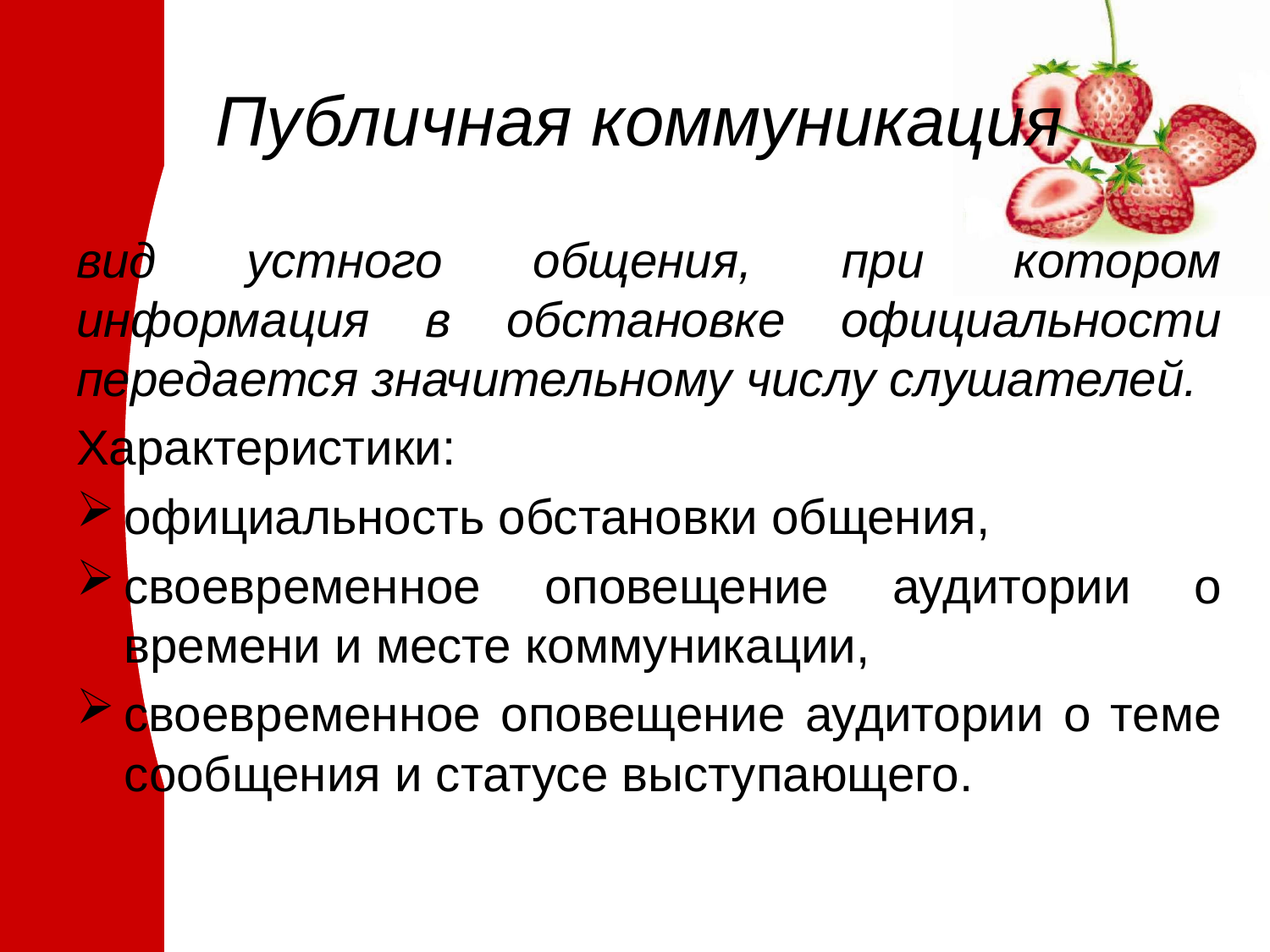

# Публичная коммуникация
вид устного общения, при котором информация в обстановке официальности передается значительному числу слушателей.
Характеристики:
официальность обстановки общения,
своевременное оповещение аудитории о времени и месте коммуникации,
своевременное оповещение аудитории о теме сообщения и статусе выступающего.